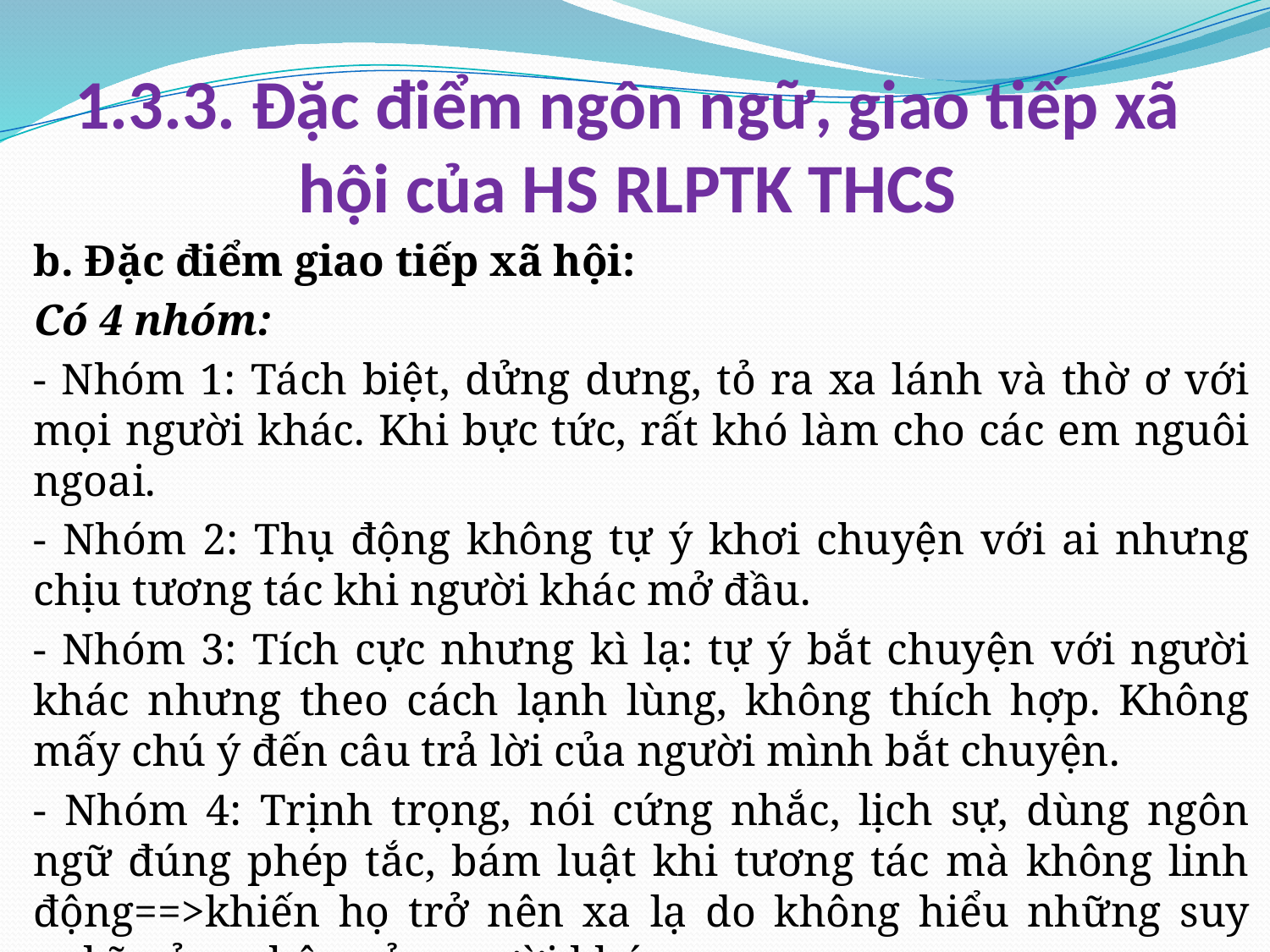

# 1.3.3. Đặc điểm ngôn ngữ, giao tiếp xã hội của HS RLPTK THCS
b. Đặc điểm giao tiếp xã hội:
Có 4 nhóm:
- Nhóm 1: Tách biệt, dửng dưng, tỏ ra xa lánh và thờ ơ với mọi người khác. Khi bực tức, rất khó làm cho các em nguôi ngoai.
- Nhóm 2: Thụ động không tự ý khơi chuyện với ai nhưng chịu tương tác khi người khác mở đầu.
- Nhóm 3: Tích cực nhưng kì lạ: tự ý bắt chuyện với người khác nhưng theo cách lạnh lùng, không thích hợp. Không mấy chú ý đến câu trả lời của người mình bắt chuyện.
- Nhóm 4: Trịnh trọng, nói cứng nhắc, lịch sự, dùng ngôn ngữ đúng phép tắc, bám luật khi tương tác mà không linh động==>khiến họ trở nên xa lạ do không hiểu những suy nghĩ, cảm nhận của người khác.